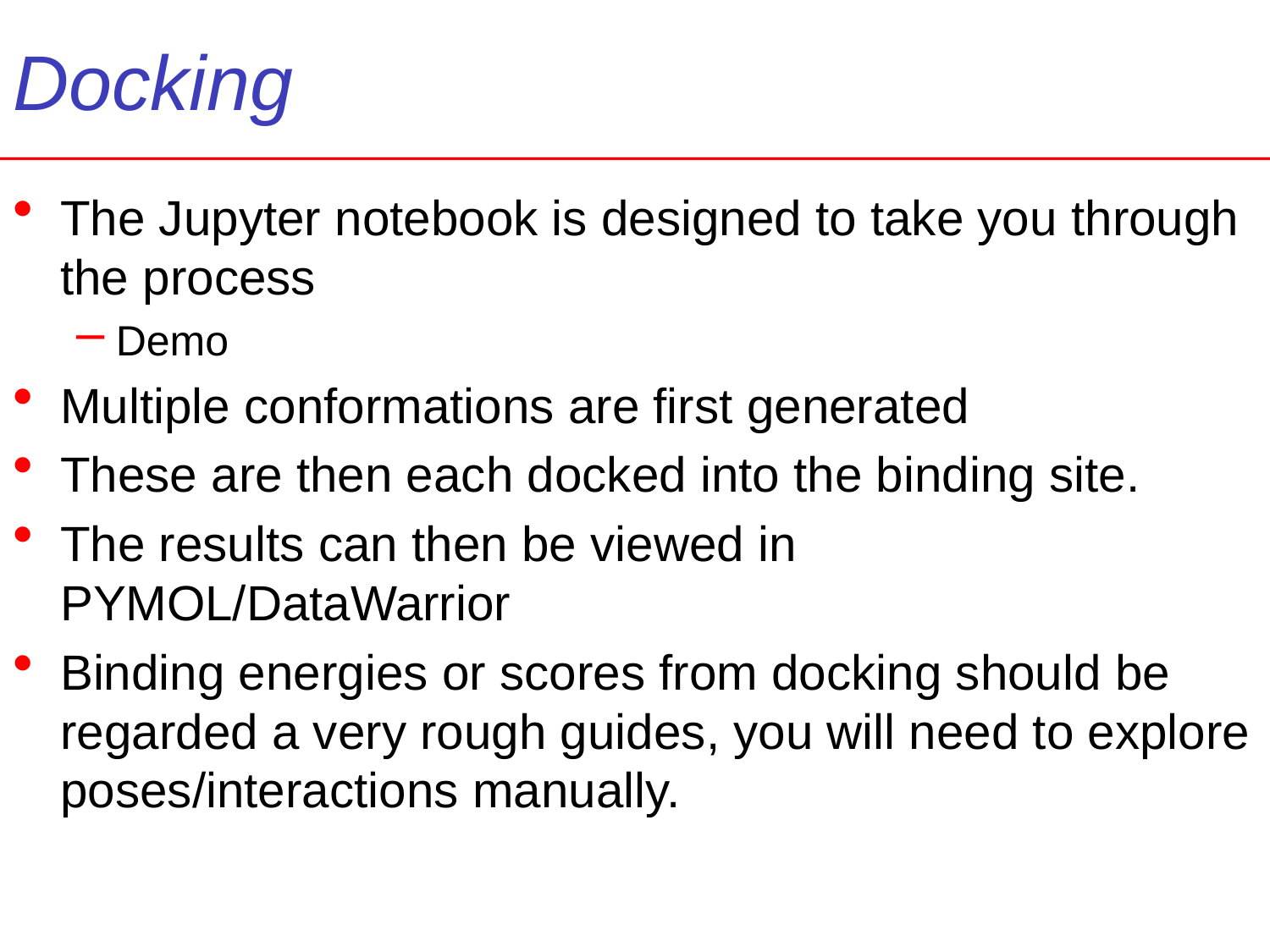

# Docking
The Jupyter notebook is designed to take you through the process
Demo
Multiple conformations are first generated
These are then each docked into the binding site.
The results can then be viewed in PYMOL/DataWarrior
Binding energies or scores from docking should be regarded a very rough guides, you will need to explore poses/interactions manually.